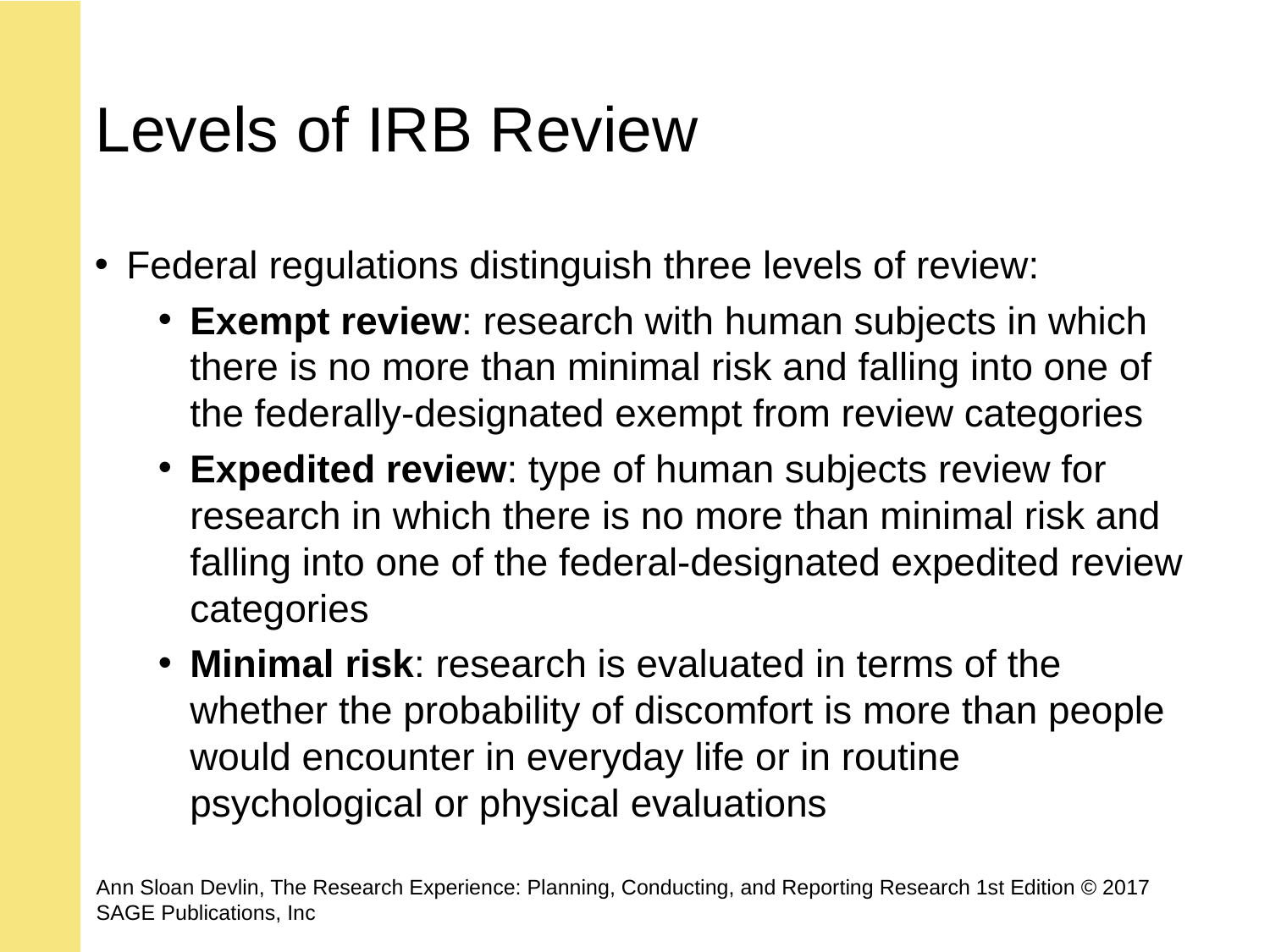

# Levels of IRB Review
Federal regulations distinguish three levels of review:
Exempt review: research with human subjects in which there is no more than minimal risk and falling into one of the federally-designated exempt from review categories
Expedited review: type of human subjects review for research in which there is no more than minimal risk and falling into one of the federal-designated expedited review categories
Minimal risk: research is evaluated in terms of the whether the probability of discomfort is more than people would encounter in everyday life or in routine psychological or physical evaluations